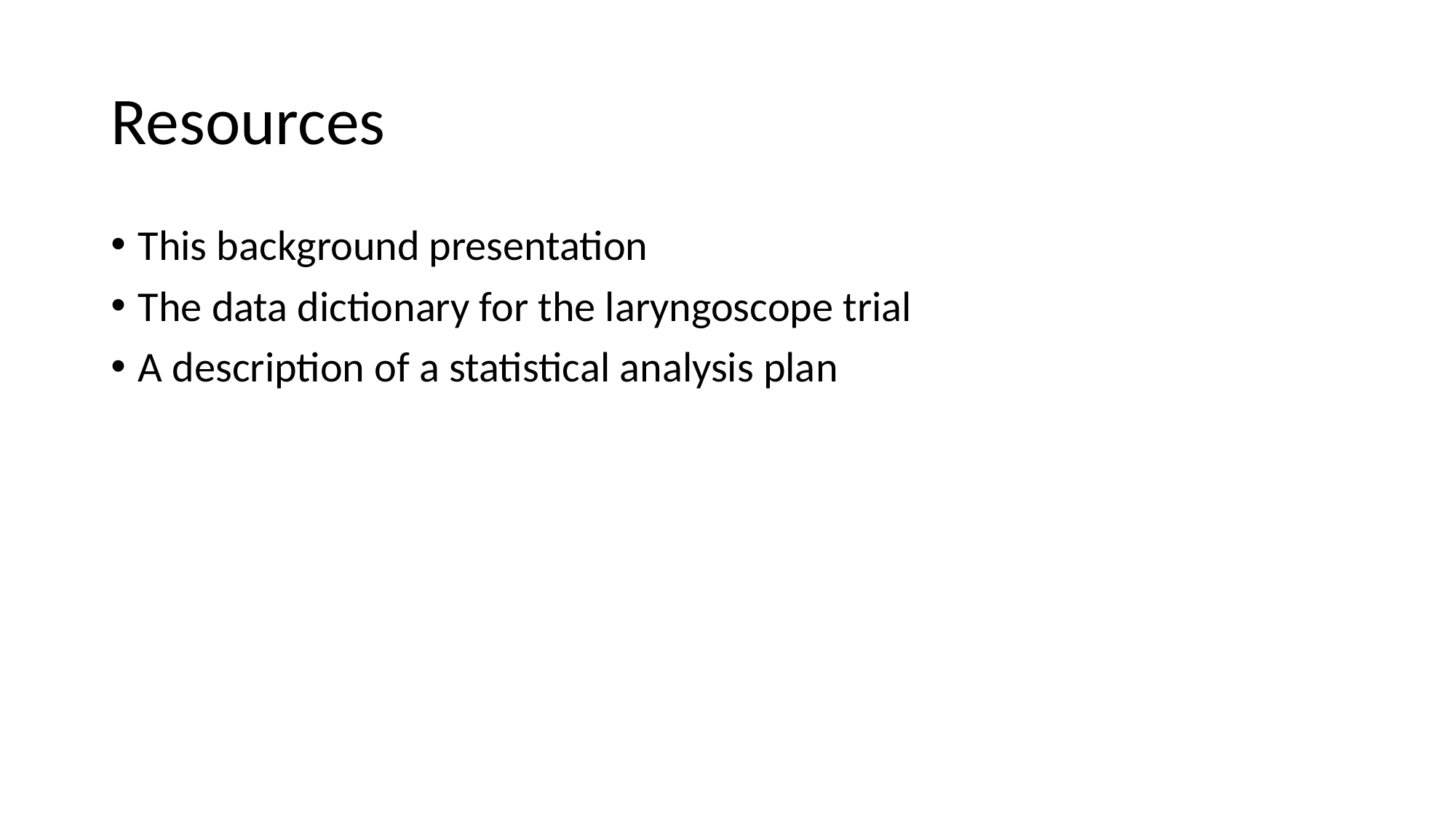

# Resources
This background presentation
The data dictionary for the laryngoscope trial
A description of a statistical analysis plan